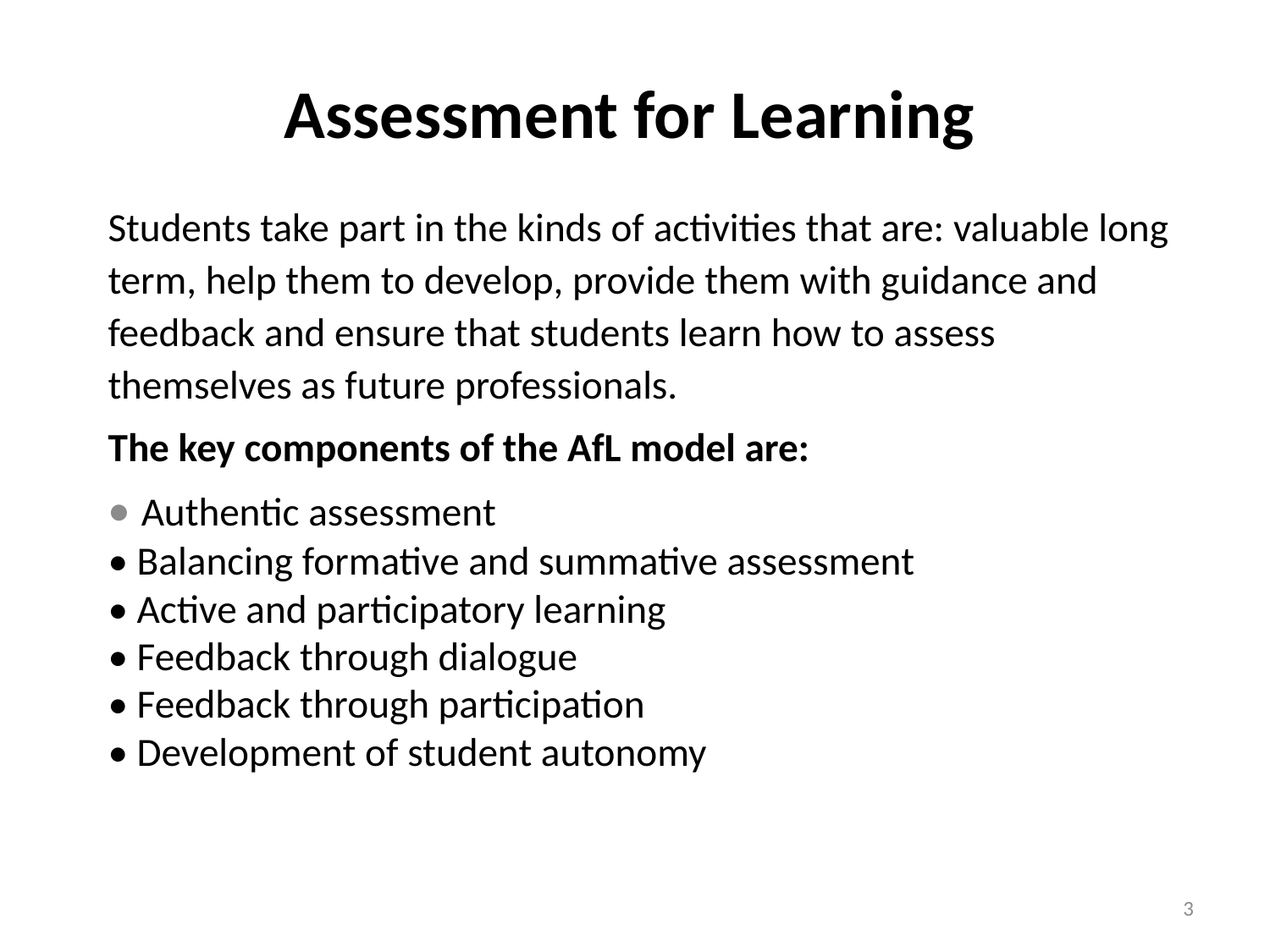

# Assessment for Learning
Students take part in the kinds of activities that are: valuable long term, help them to develop, provide them with guidance and feedback and ensure that students learn how to assess themselves as future professionals.
The key components of the AfL model are:
• Authentic assessment
• Balancing formative and summative assessment
• Active and participatory learning
• Feedback through dialogue
• Feedback through participation
• Development of student autonomy
3